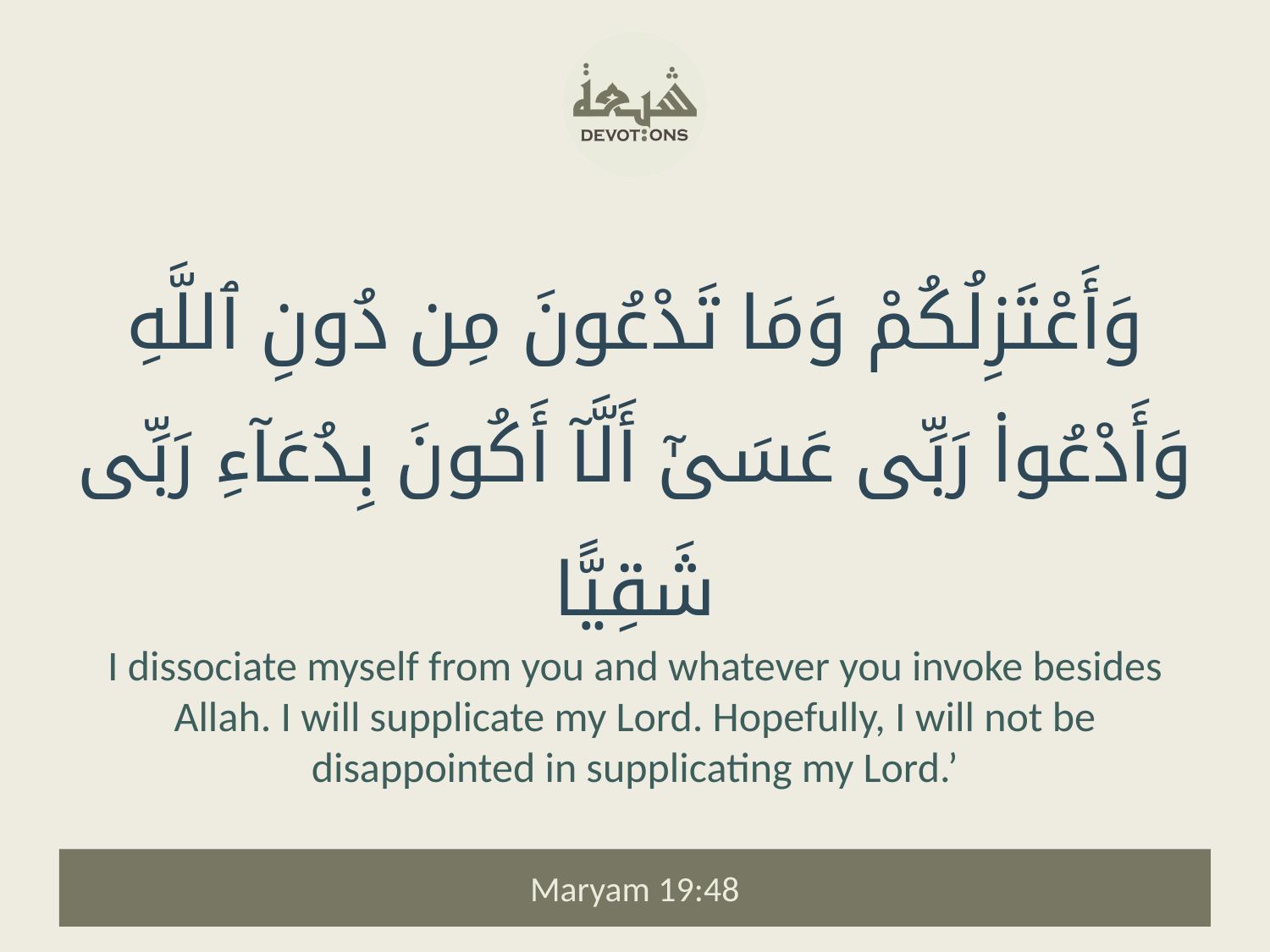

وَأَعْتَزِلُكُمْ وَمَا تَدْعُونَ مِن دُونِ ٱللَّهِ وَأَدْعُوا۟ رَبِّى عَسَىٰٓ أَلَّآ أَكُونَ بِدُعَآءِ رَبِّى شَقِيًّا
I dissociate myself from you and whatever you invoke besides Allah. I will supplicate my Lord. Hopefully, I will not be disappointed in supplicating my Lord.’
Maryam 19:48